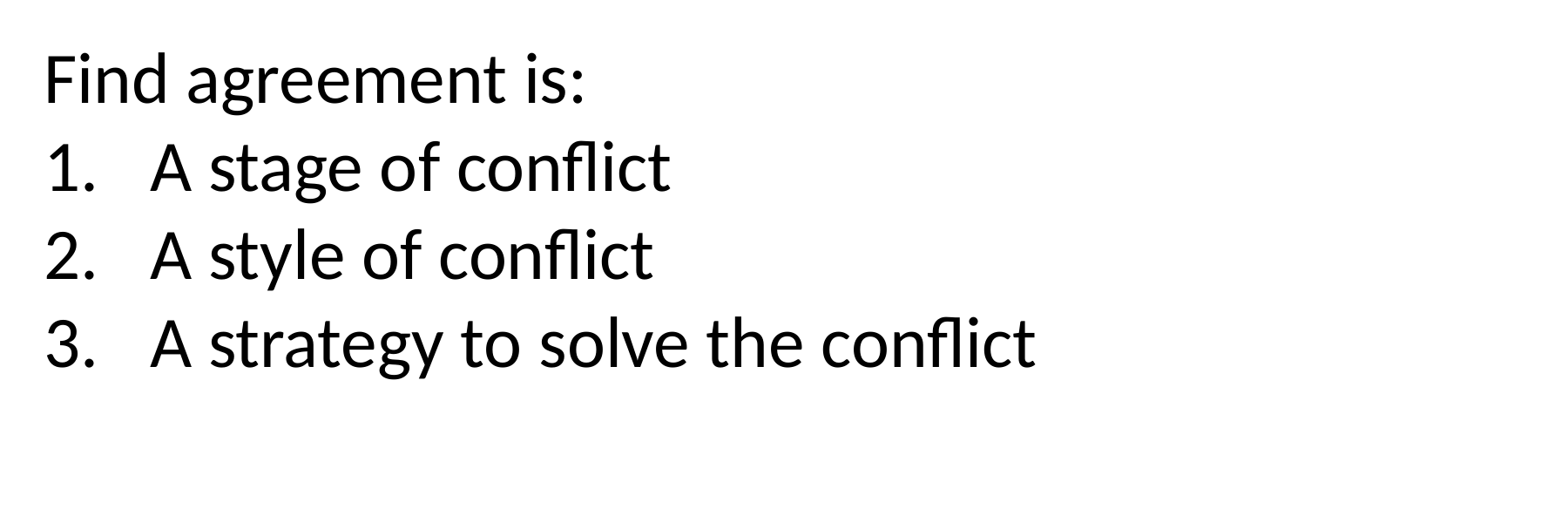

Find agreement is:
A stage of conflict
A style of conflict
A strategy to solve the conflict